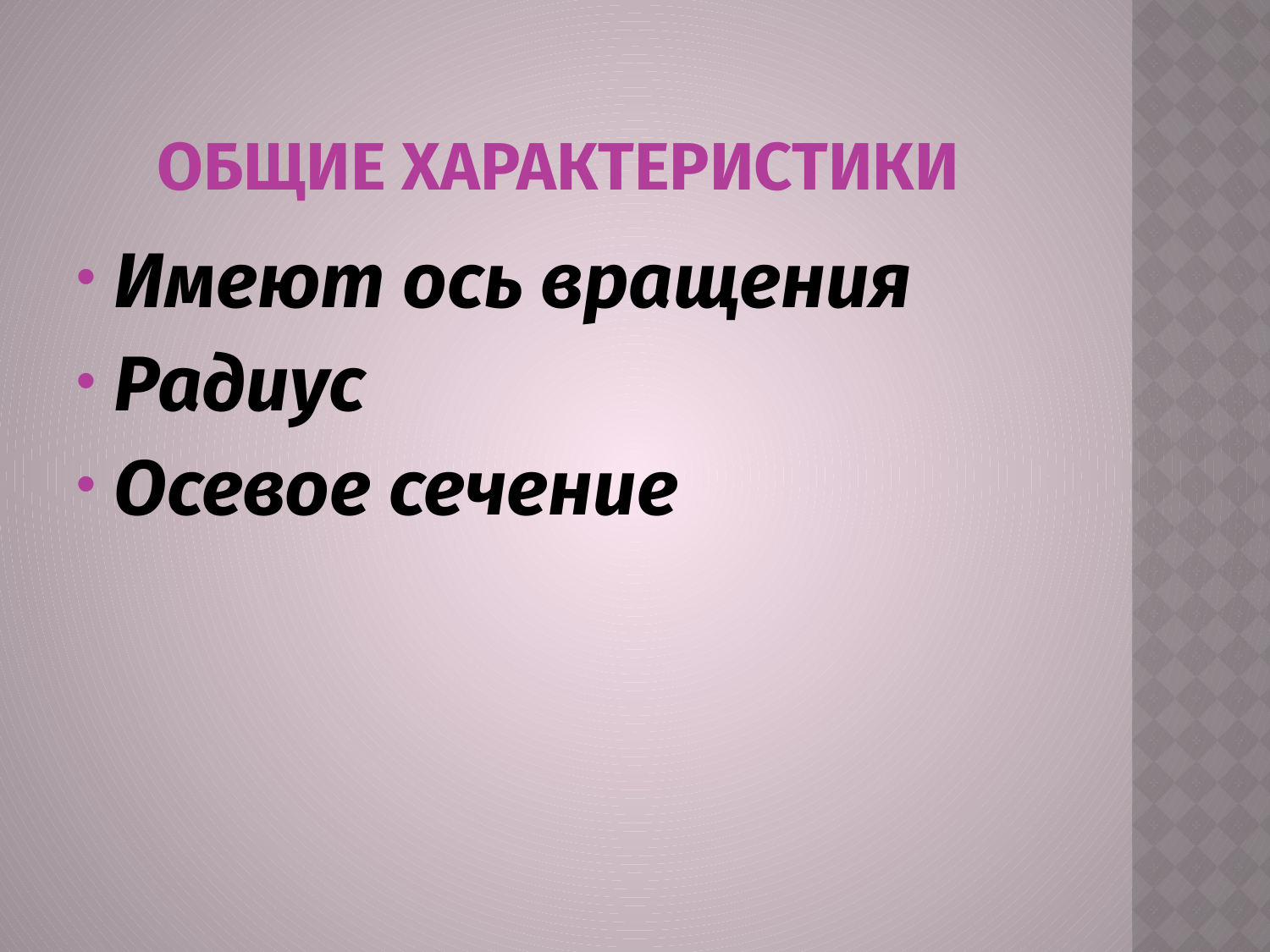

# Общие характеристики
Имеют ось вращения
Радиус
Осевое сечение